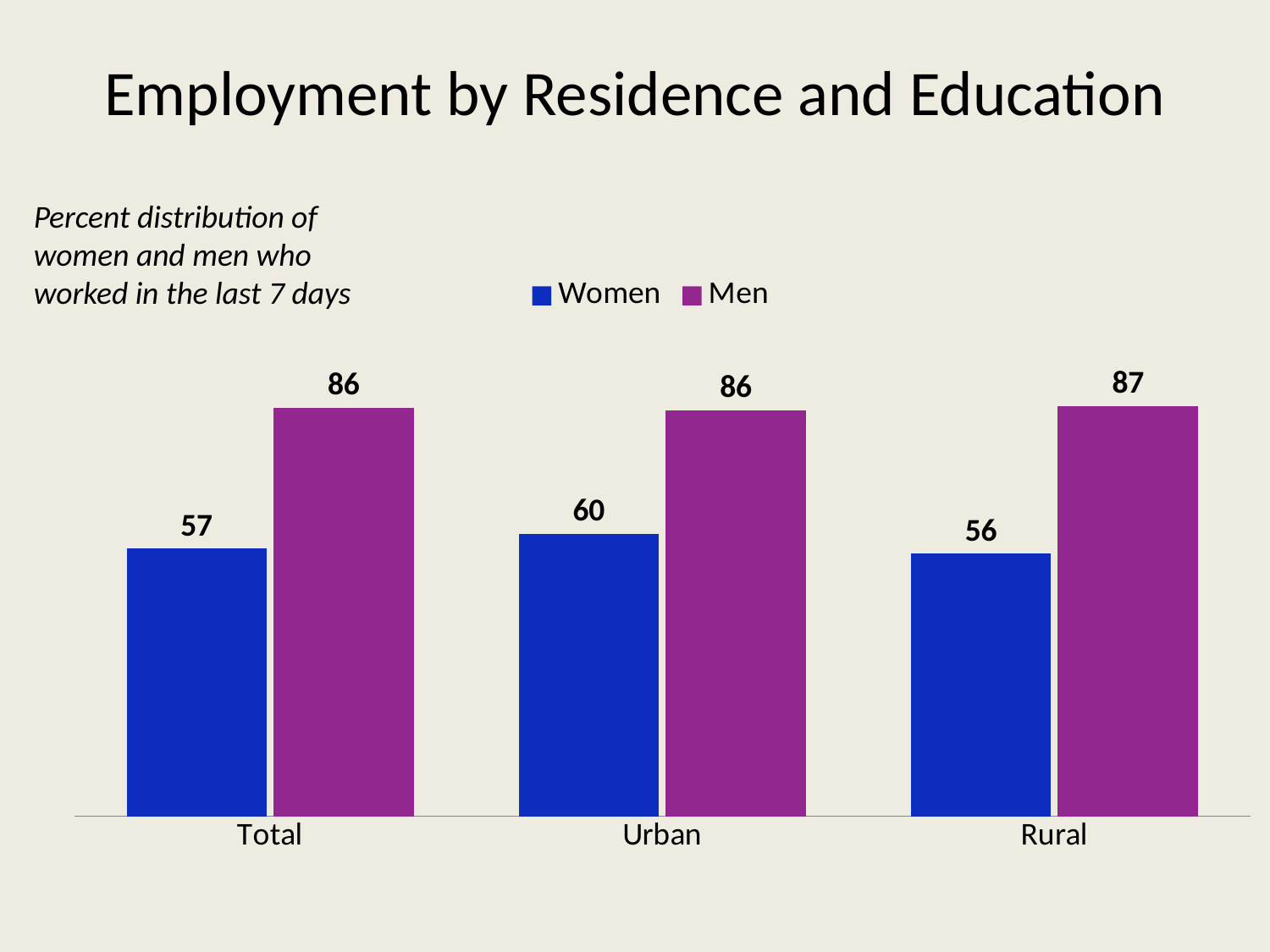

# Employment by Residence and Education
Percent distribution of women and men who worked in the last 7 days

### Chart

| Category | Women | Men |
|---|---|---|
| Total | 56.6 | 86.4 |
| Urban | 59.7 | 85.8 |
| Rural | 55.5 | 86.7 |